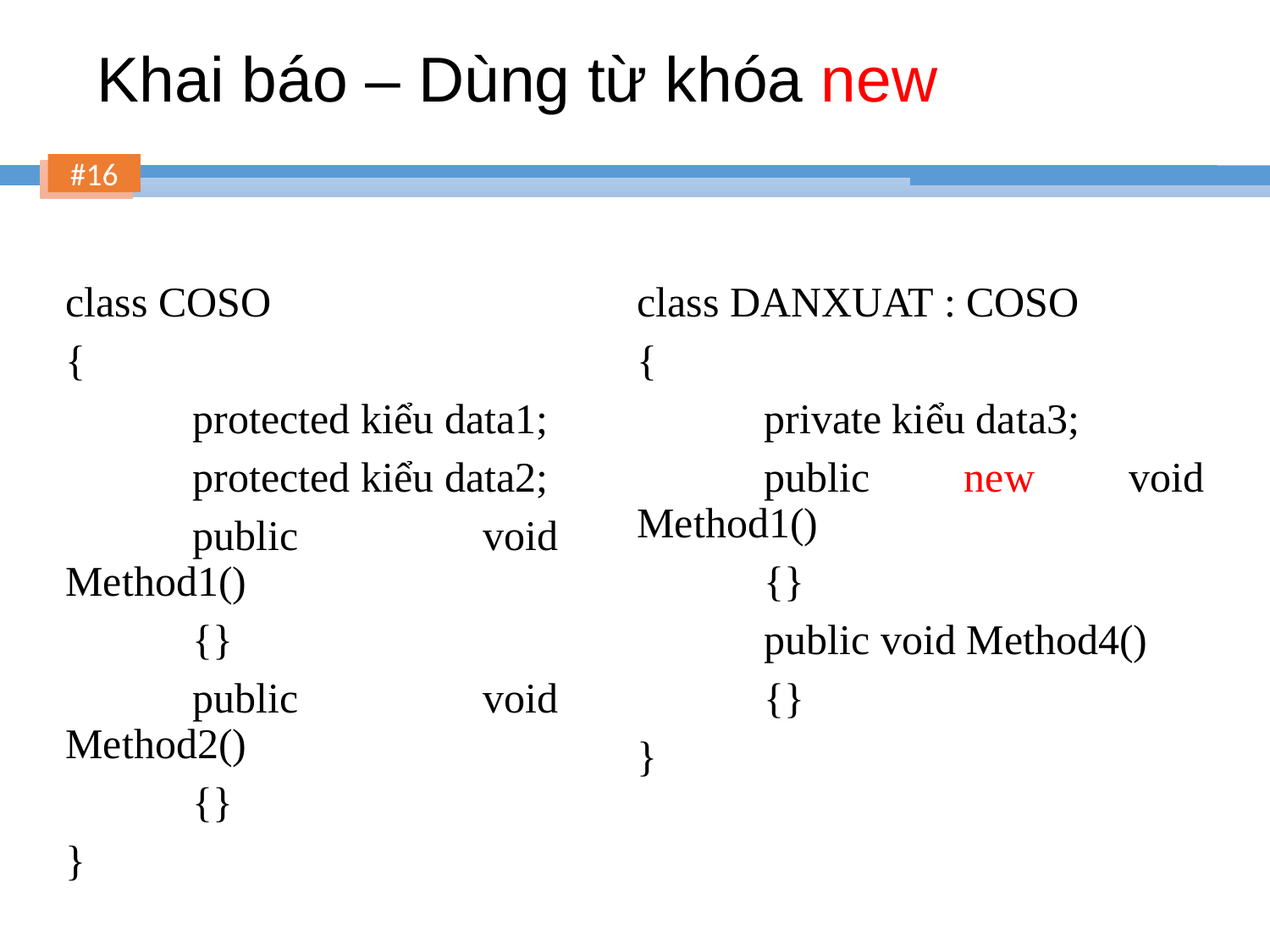

# Khai báo – Dùng từ khóa new
class COSO
{
	protected kiểu data1;
	protected kiểu data2;
	public void Method1()
	{}
	public void Method2()
	{}
}
class DANXUAT : COSO
{
	private kiểu data3;
	public new void Method1()
	{}
	public void Method4()
	{}
}

16